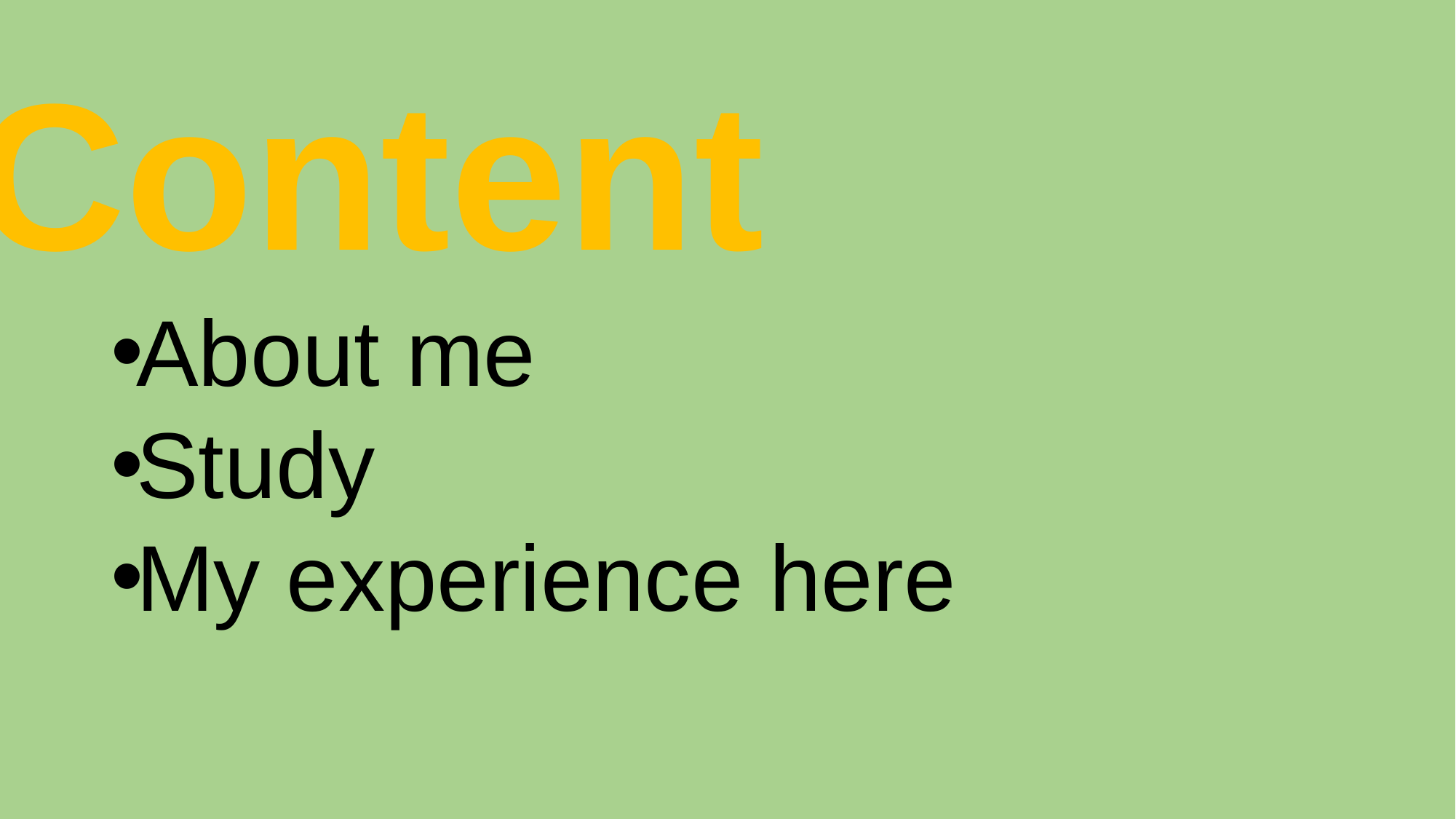

Content
About me
Study
My experience here